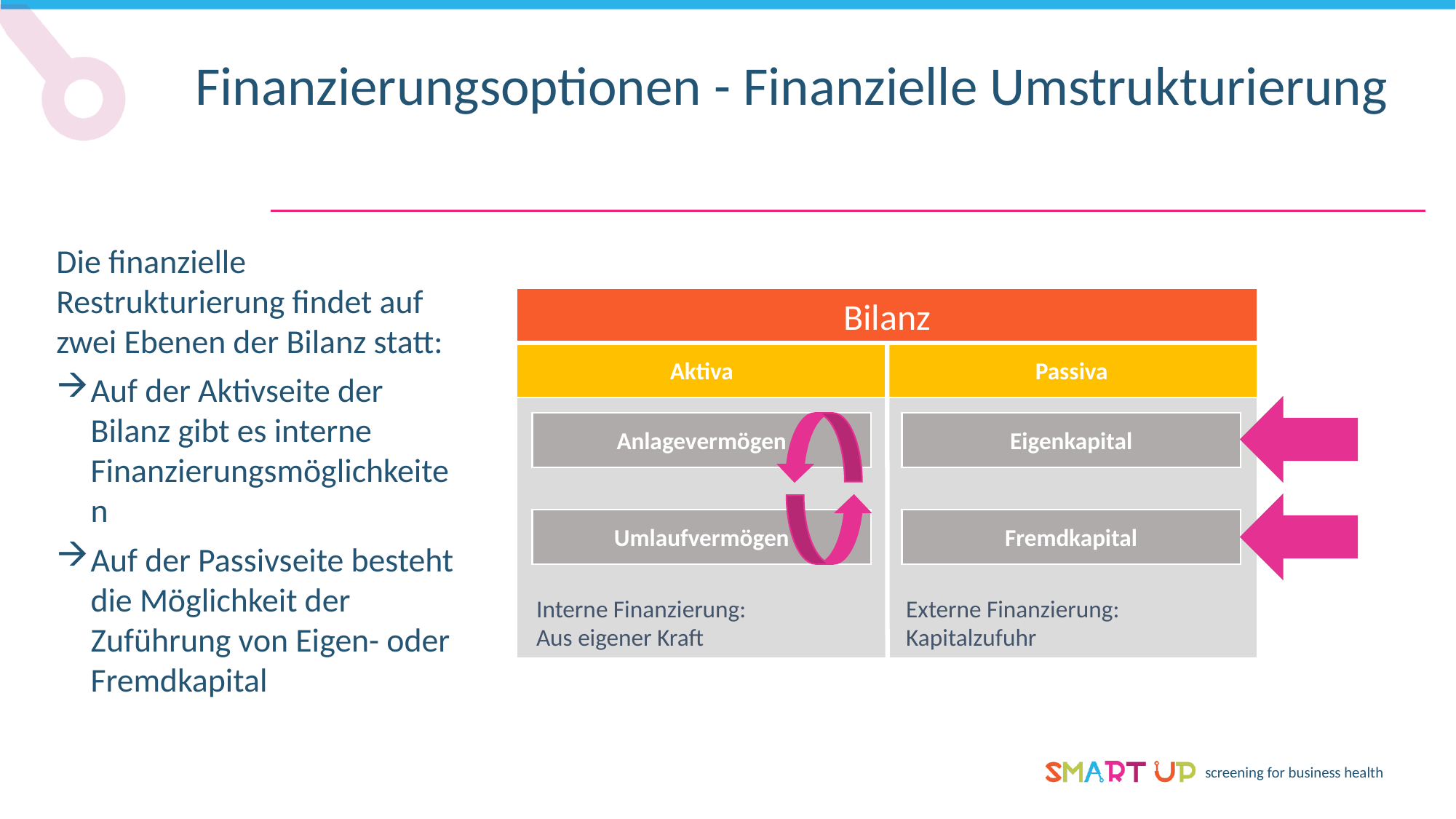

Finanzierungsoptionen - Finanzielle Umstrukturierung
Die finanzielle Restrukturierung findet auf zwei Ebenen der Bilanz statt:
Auf der Aktivseite der Bilanz gibt es interne Finanzierungsmöglichkeiten
Auf der Passivseite besteht die Möglichkeit der Zuführung von Eigen- oder Fremdkapital

Bilanz
Aktiva
Passiva

Anlagevermögen

Eigenkapital

Umlaufvermögen
Fremdkapital
Interne Finanzierung:
Aus eigener Kraft
Externe Finanzierung:
Kapitalzufuhr